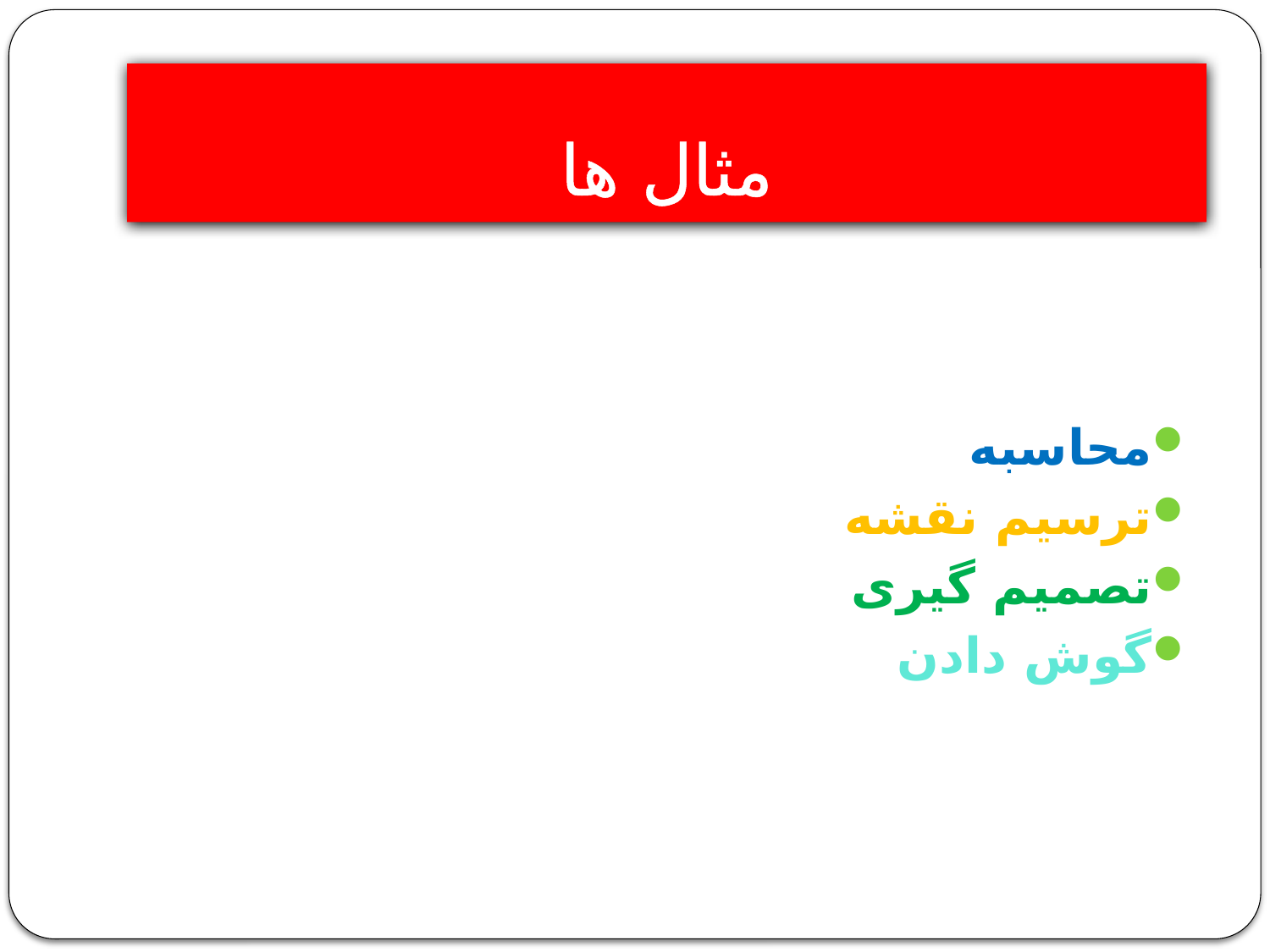

# مثال ها

محاسبه
ترسیم نقشه
تصمیم گیری
گوش دادن